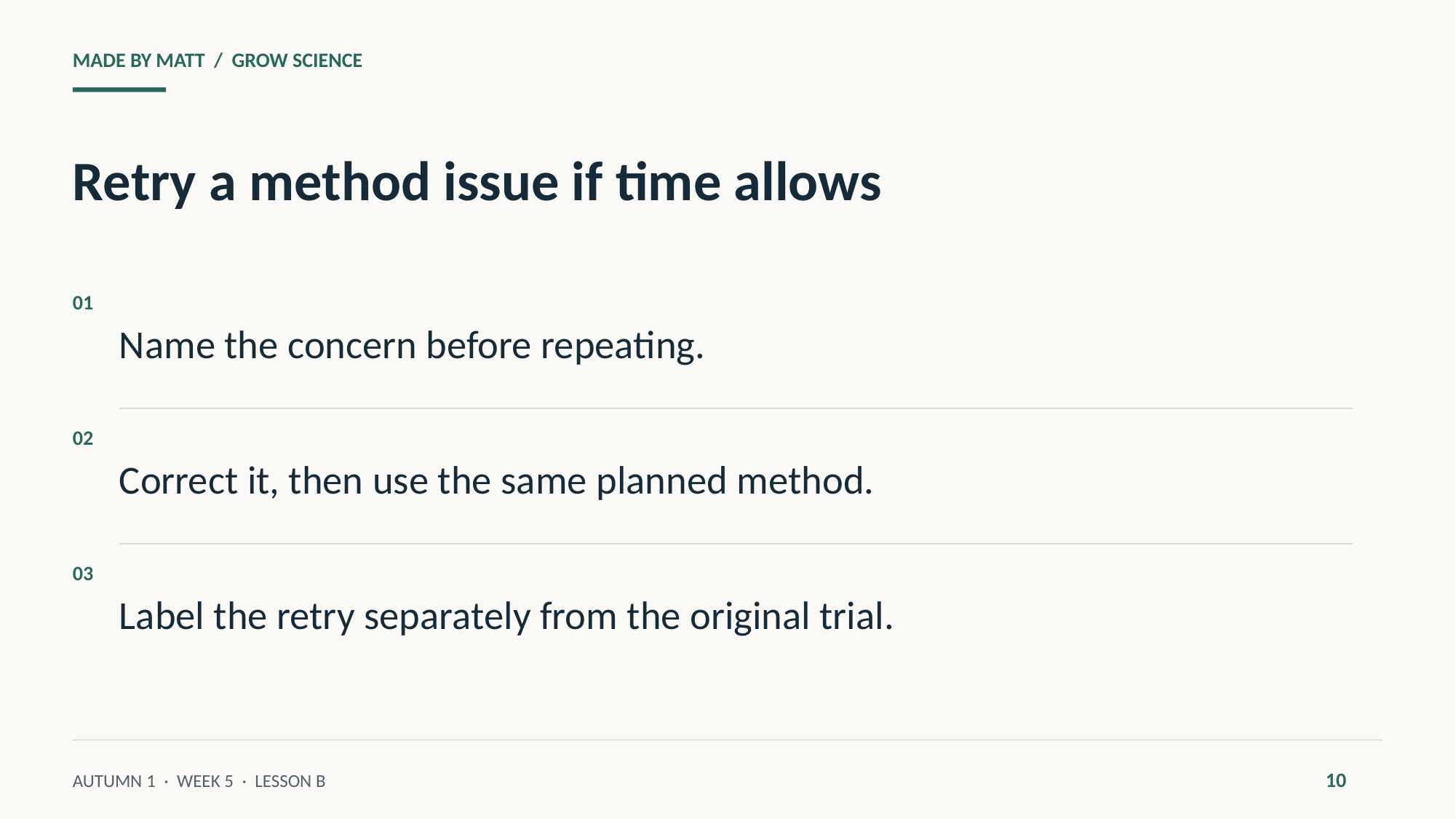

MADE BY MATT  /  GROW SCIENCE

Retry a method issue if time allows
Name the concern before repeating.
01

Correct it, then use the same planned method.
02

Label the retry separately from the original trial.
03

10
AUTUMN 1  ·  WEEK 5  ·  LESSON B